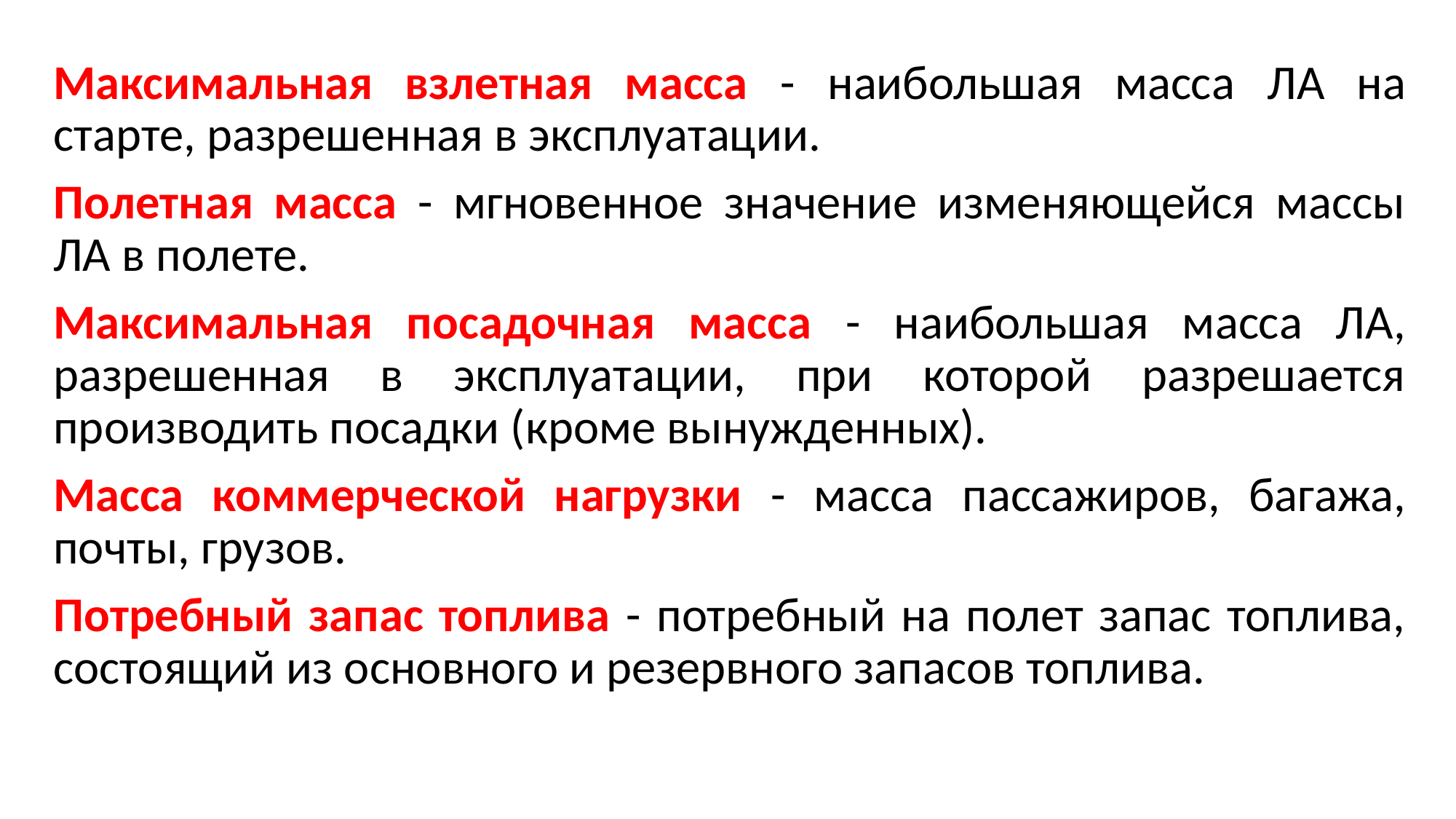

Максимальная взлетная масса - наибольшая масса ЛА на старте, разрешенная в эксплуатации.
Полетная масса - мгновенное значение изменяющейся массы ЛА в полете.
Максимальная посадочная масса - наибольшая масса ЛА, разрешенная в эксплуатации, при которой разрешается производить посадки (кроме вынужденных).
Масса коммерческой нагрузки - масса пассажиров, багажа, почты, грузов.
Потребный запас топлива - потребный на полет запас топлива, состоящий из основного и резервного запасов топлива.